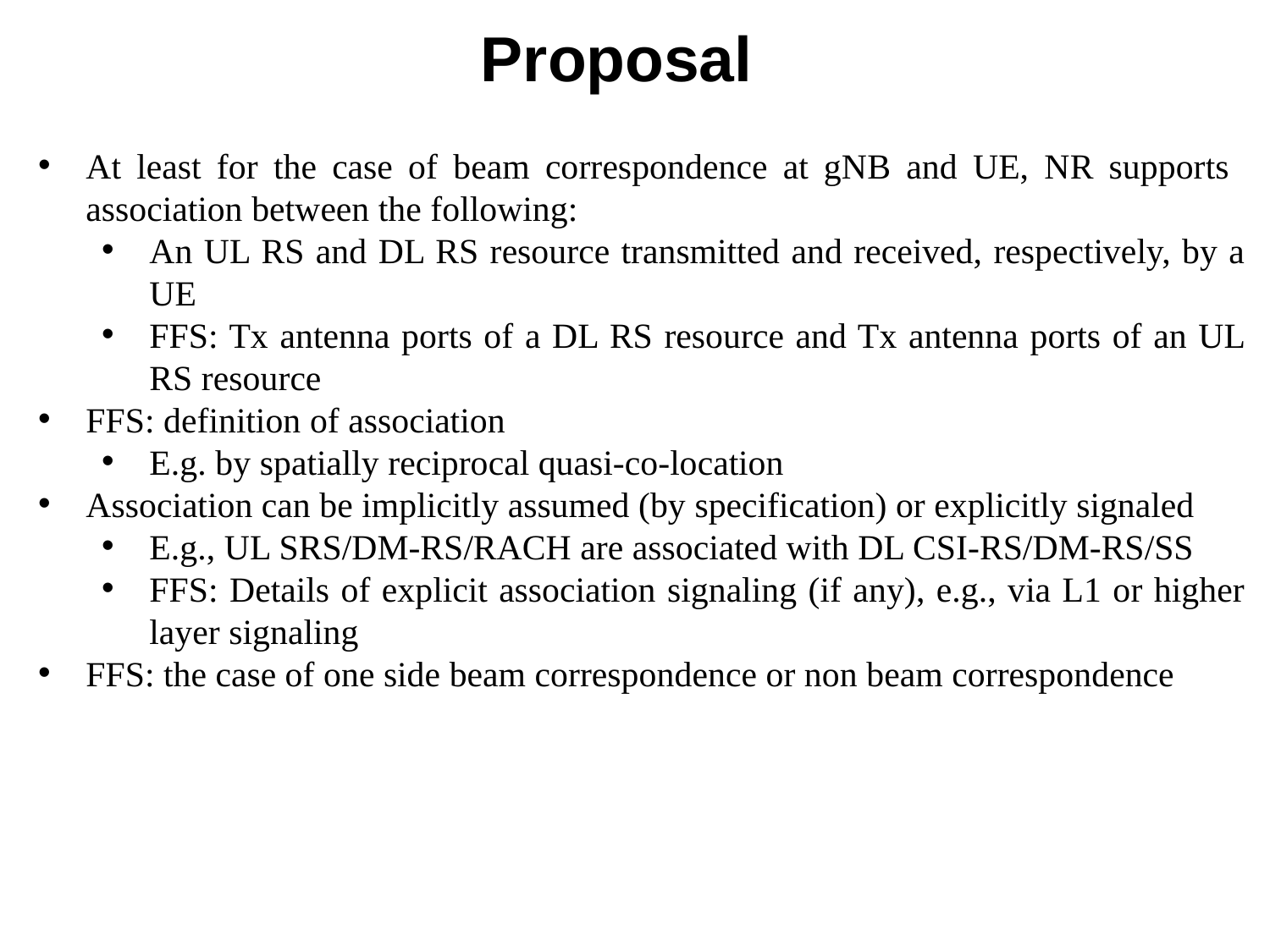

# Proposal
At least for the case of beam correspondence at gNB and UE, NR supports  association between the following:
An UL RS and DL RS resource transmitted and received, respectively, by a UE
FFS: Tx antenna ports of a DL RS resource and Tx antenna ports of an UL RS resource
FFS: definition of association
E.g. by spatially reciprocal quasi-co-location
Association can be implicitly assumed (by specification) or explicitly signaled
E.g., UL SRS/DM-RS/RACH are associated with DL CSI-RS/DM-RS/SS
FFS: Details of explicit association signaling (if any), e.g., via L1 or higher layer signaling
FFS: the case of one side beam correspondence or non beam correspondence